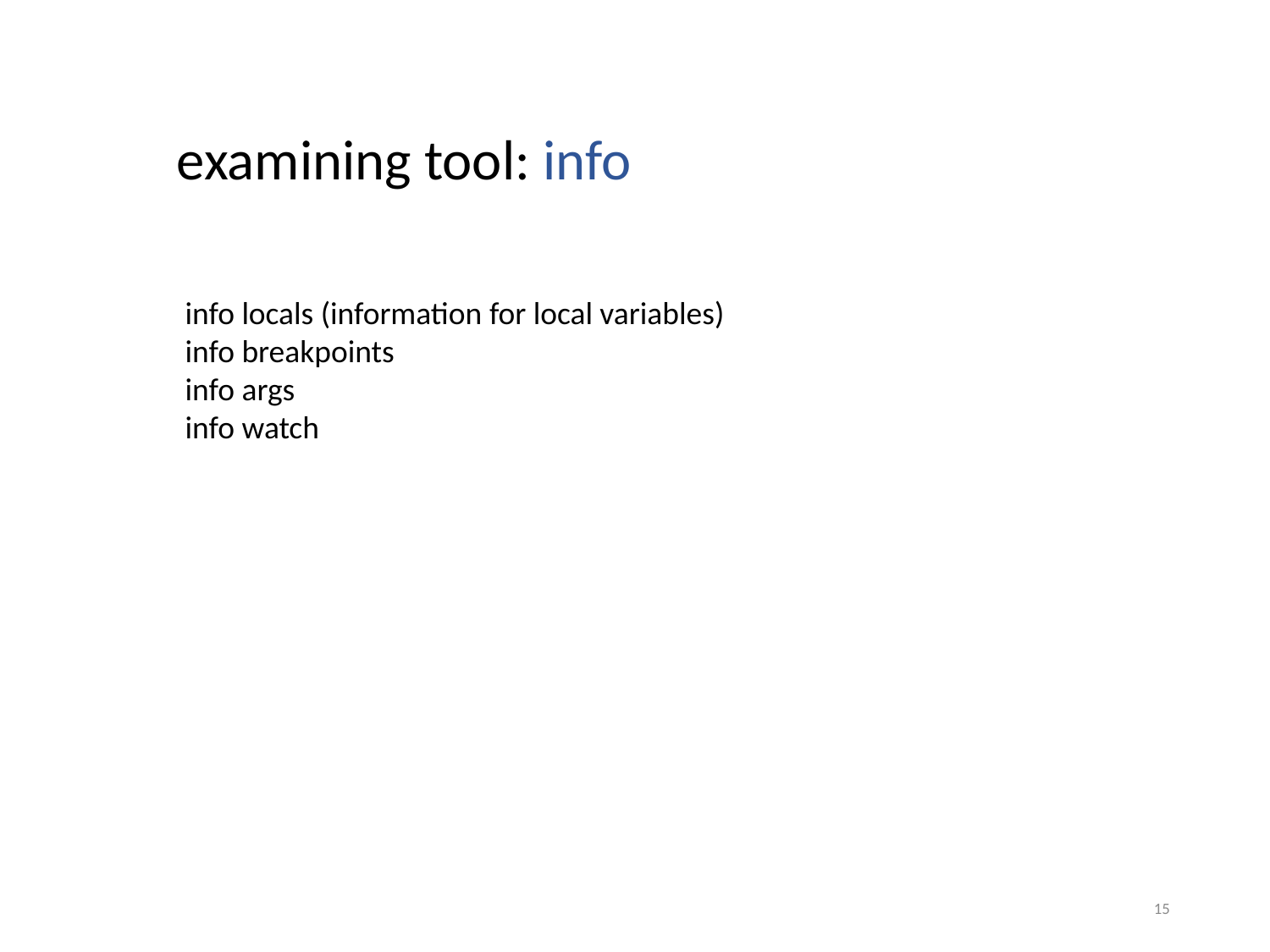

examining tool: info
info locals (information for local variables)
info breakpoints
info args
info watch
15